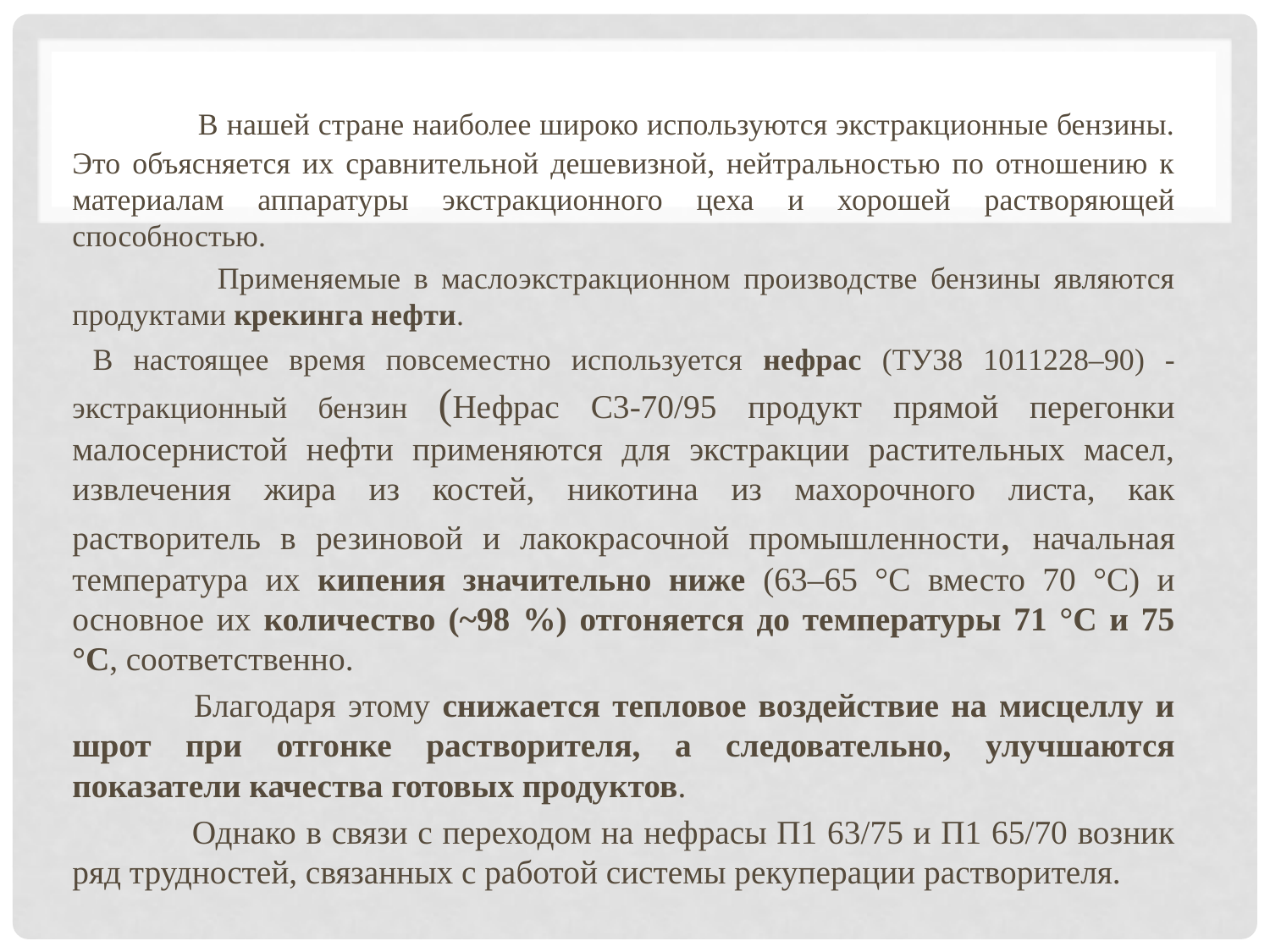

В нашей стране наиболее широко используются экстракционные бензины. Это объясняется их сравнительной дешевизной, нейтральностью по отношению к материалам аппаратуры экстракционного цеха и хорошей растворяющей способностью.
           Применяемые в маслоэкстракционном производстве бензины являются продуктами крекинга нефти.
 В настоящее время повсеместно используется нефрас (ТУ38 1011228–90) - экстракционный бензин (Нефрас С3-70/95 продукт прямой перегонки малосернистой нефти применяются для экстракции растительных масел, извлечения жира из костей, никотина из махорочного листа, как растворитель в резиновой и лакокрасочной промышленности, начальная температура их кипения значительно ниже (63–65 °С вместо 70 °С) и основное их количество (~98 %) отгоняется до температуры 71 °С и 75 °С, соответственно.
          Благодаря этому снижается тепловое воздействие на мисцеллу и шрот при отгонке растворителя, а следовательно, улучшаются показатели качества готовых продуктов.
            Однако в связи с переходом на нефрасы П1 63/75 и П1 65/70 возник ряд трудностей, связанных с работой системы рекуперации растворителя.